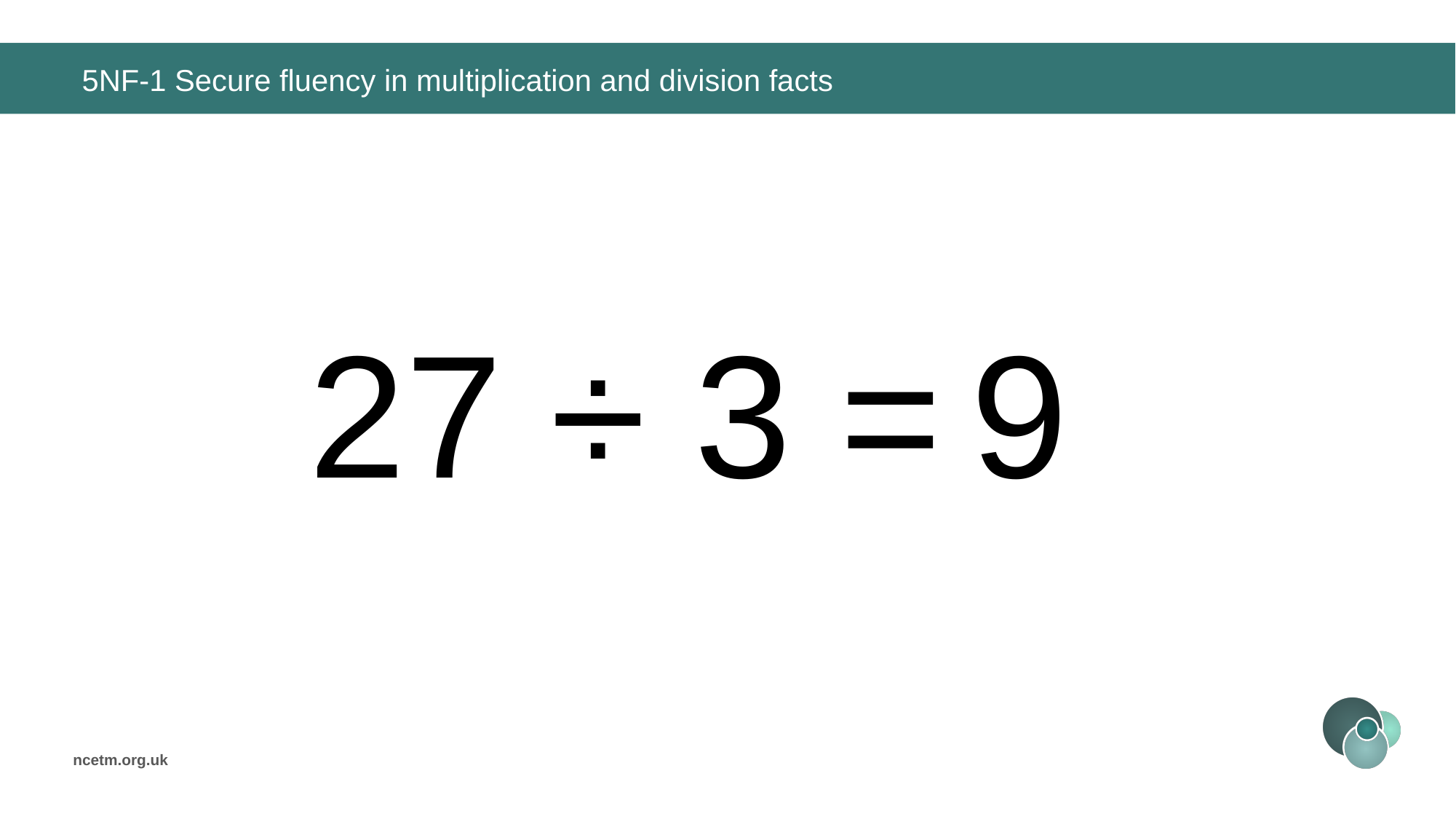

# 5NF-1 Secure fluency in multiplication and division facts
27 ÷ 3 =
9